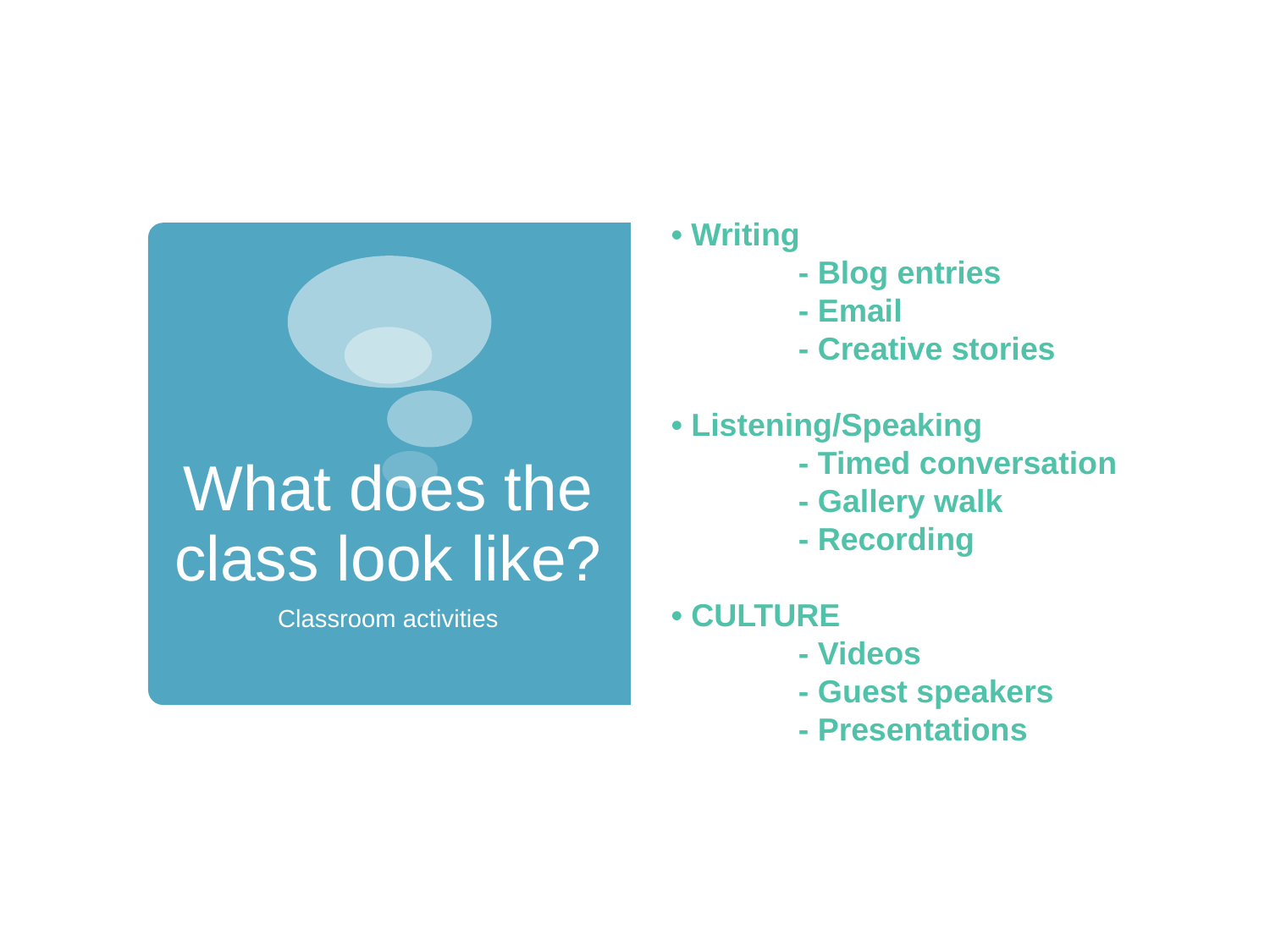

• Writing
	- Blog entries
	- Email
	- Creative stories

• Listening/Speaking
	- Timed conversation
	- Gallery walk
	- Recording

• CULTURE
	- Videos
	- Guest speakers
	- Presentations

# What does the class look like?
Classroom activities